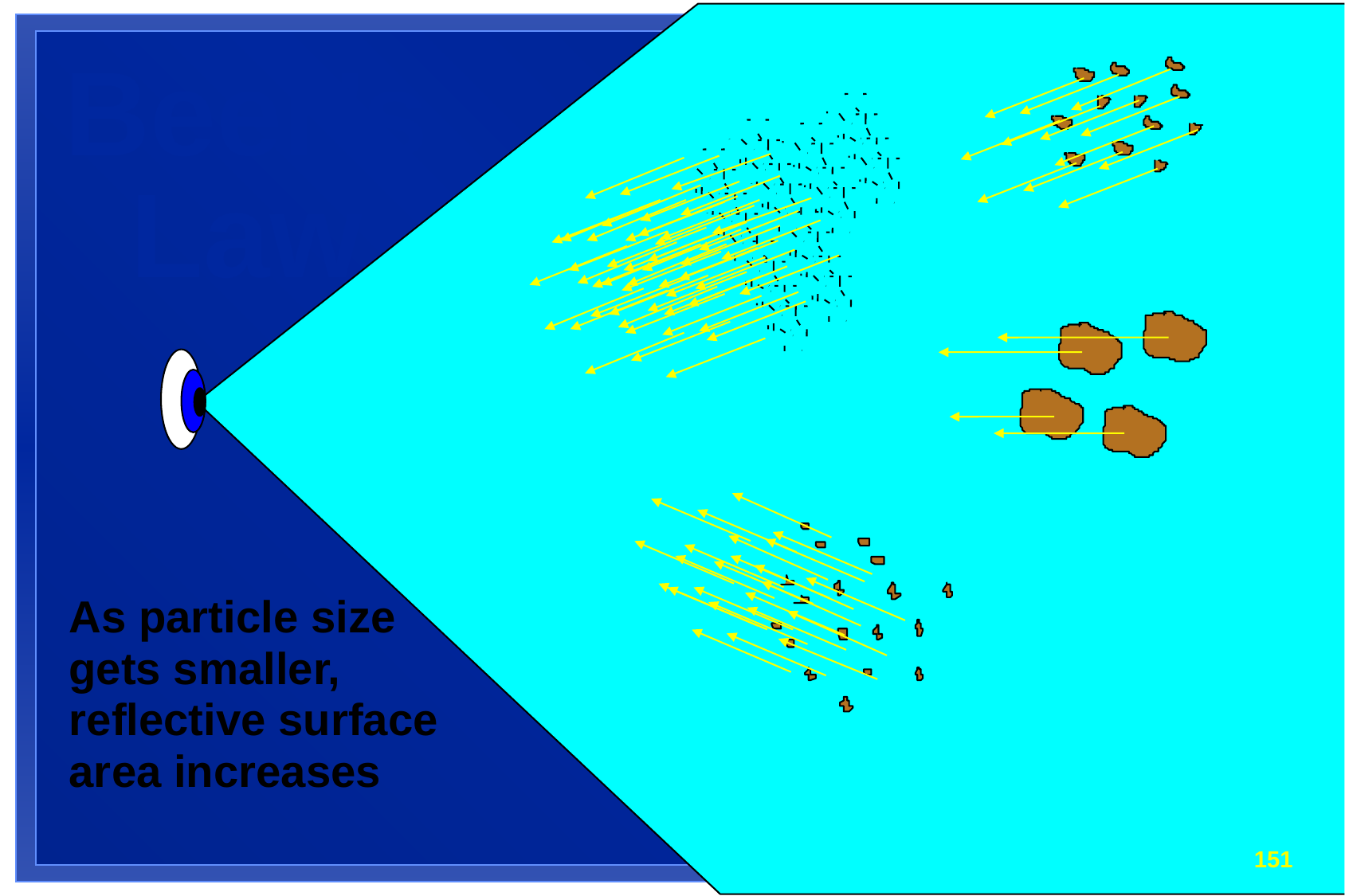

As particle size
gets smaller,
reflective surface
area increases

Beer’s
Law

151